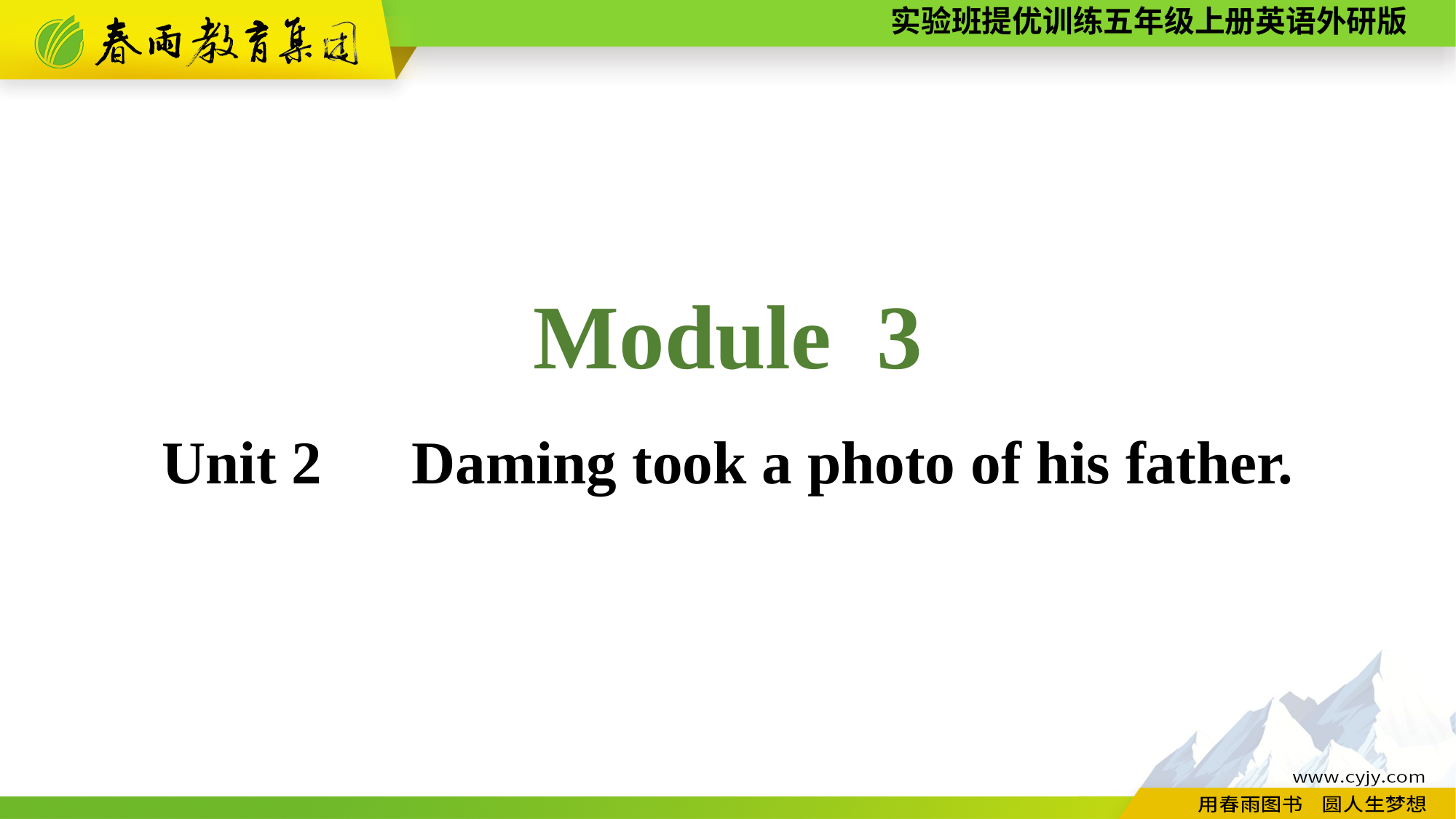

Module  3
Unit 2　Daming took a photo of his father.